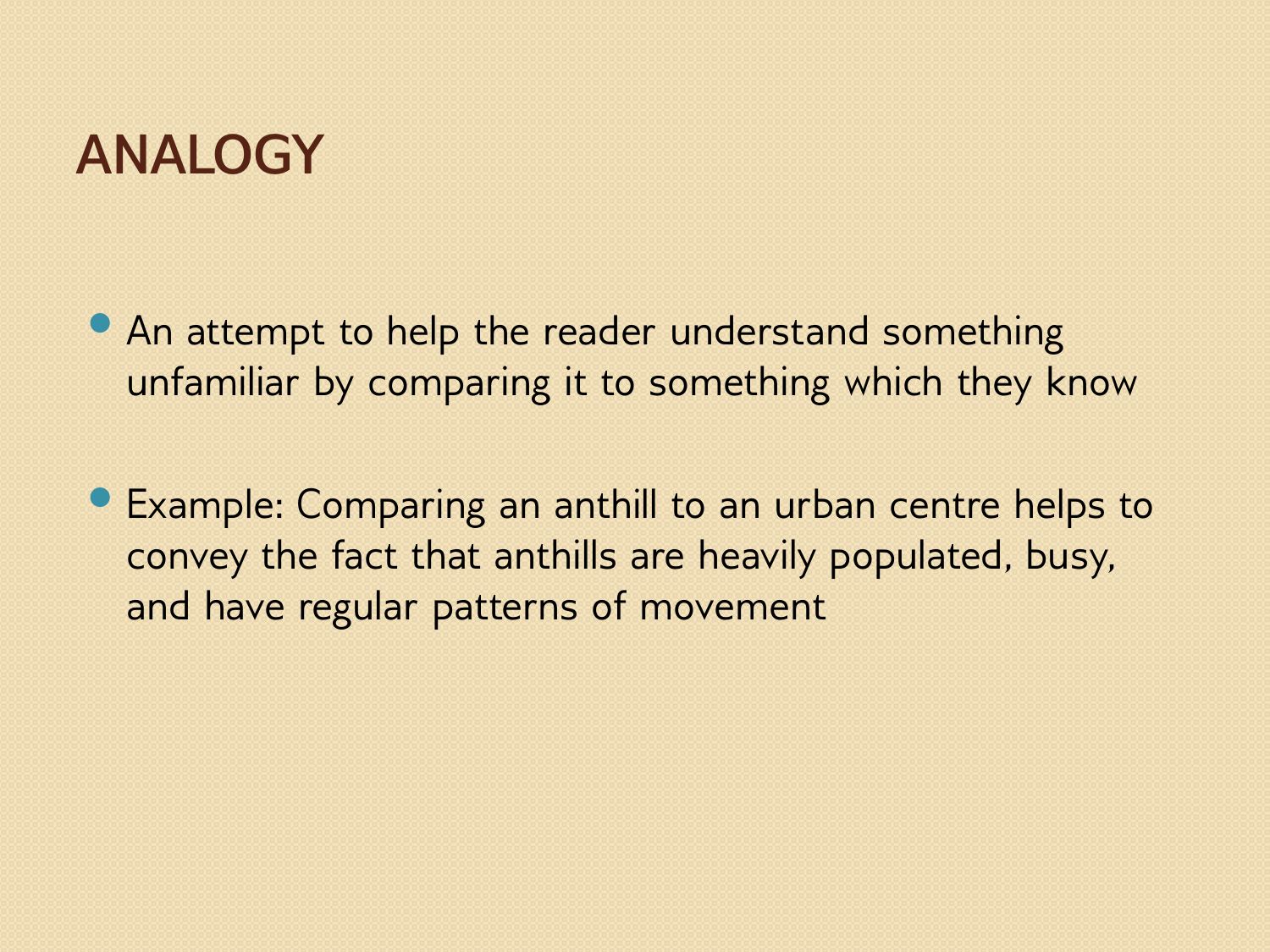

# Analogy

An attempt to help the reader understand something unfamiliar by comparing it to something which they know

Example: Comparing an anthill to an urban centre helps to convey the fact that anthills are heavily populated, busy, and have regular patterns of movement